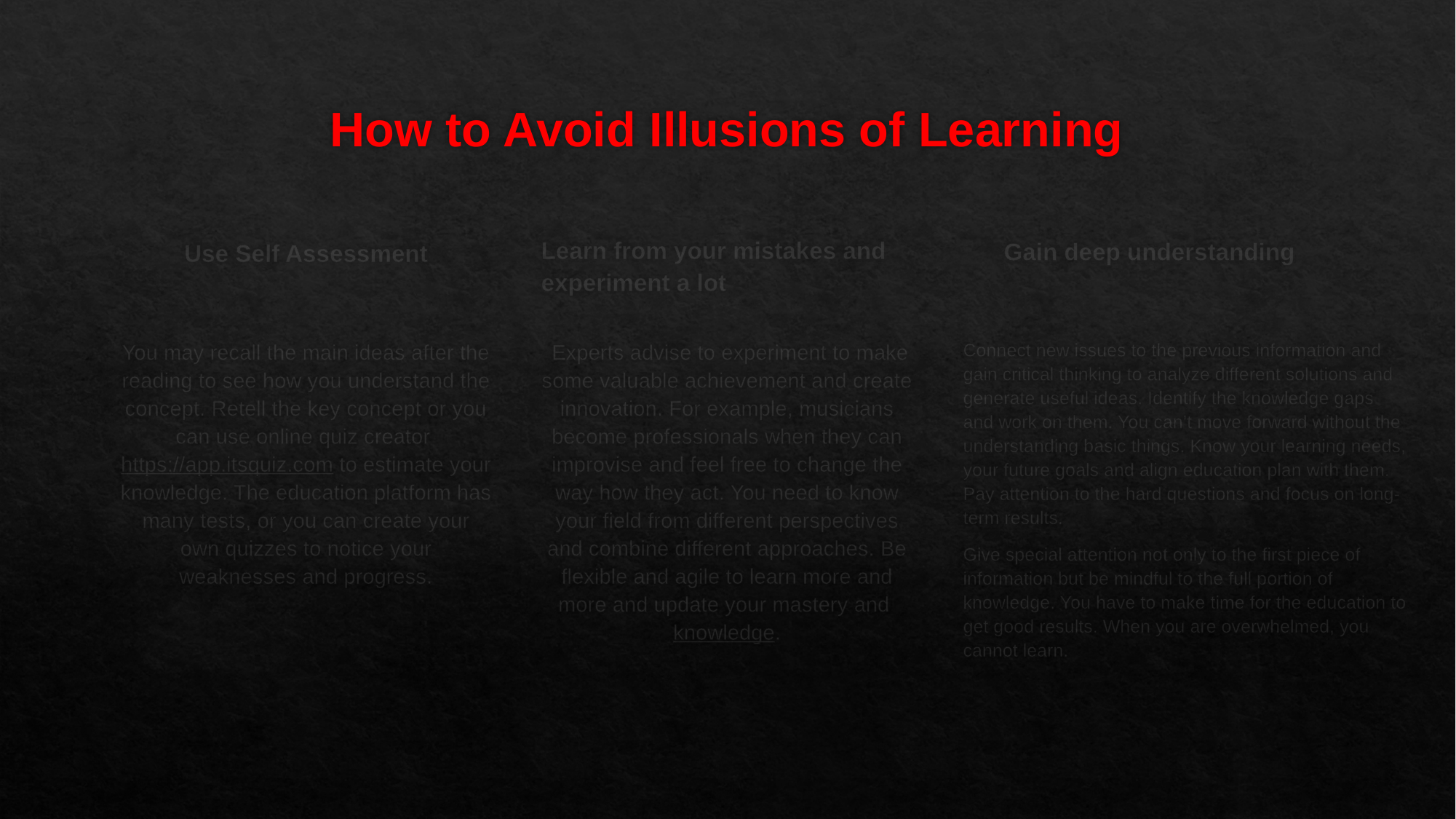

# How to Avoid Illusions of Learning
Use Self Assessment
Learn from your mistakes and experiment a lot
Gain deep understanding

You may recall the main ideas after the reading to see how you understand the concept. Retell the key concept or you can use online quiz creator https://app.itsquiz.com to estimate your knowledge. The education platform has many tests, or you can create your own quizzes to notice your weaknesses and progress.
 Experts advise to experiment to make some valuable achievement and create innovation. For example, musicians become professionals when they can improvise and feel free to change the way how they act. You need to know your field from different perspectives and combine different approaches. Be flexible and agile to learn more and more and update your mastery and knowledge.
Connect new issues to the previous information and gain critical thinking to analyze different solutions and generate useful ideas. Identify the knowledge gaps and work on them. You can’t move forward without the understanding basic things. Know your learning needs, your future goals and align education plan with them. Pay attention to the hard questions and focus on long-term results.
Give special attention not only to the first piece of information but be mindful to the full portion of knowledge. You have to make time for the education to get good results. When you are overwhelmed, you cannot learn.